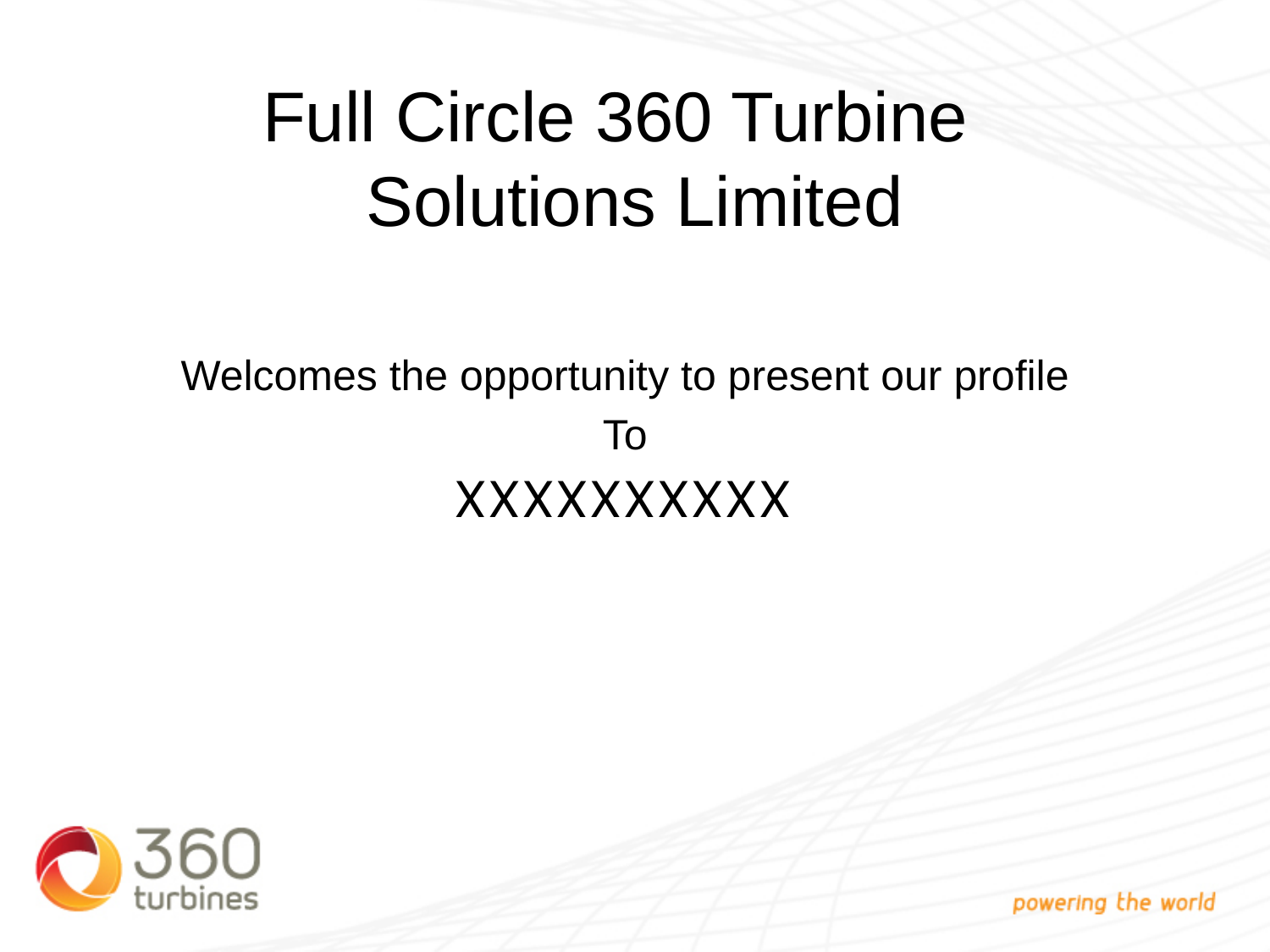

# Full Circle 360 Turbine Solutions Limited

Welcomes the opportunity to present our profile
To
XXXXXXXXXX